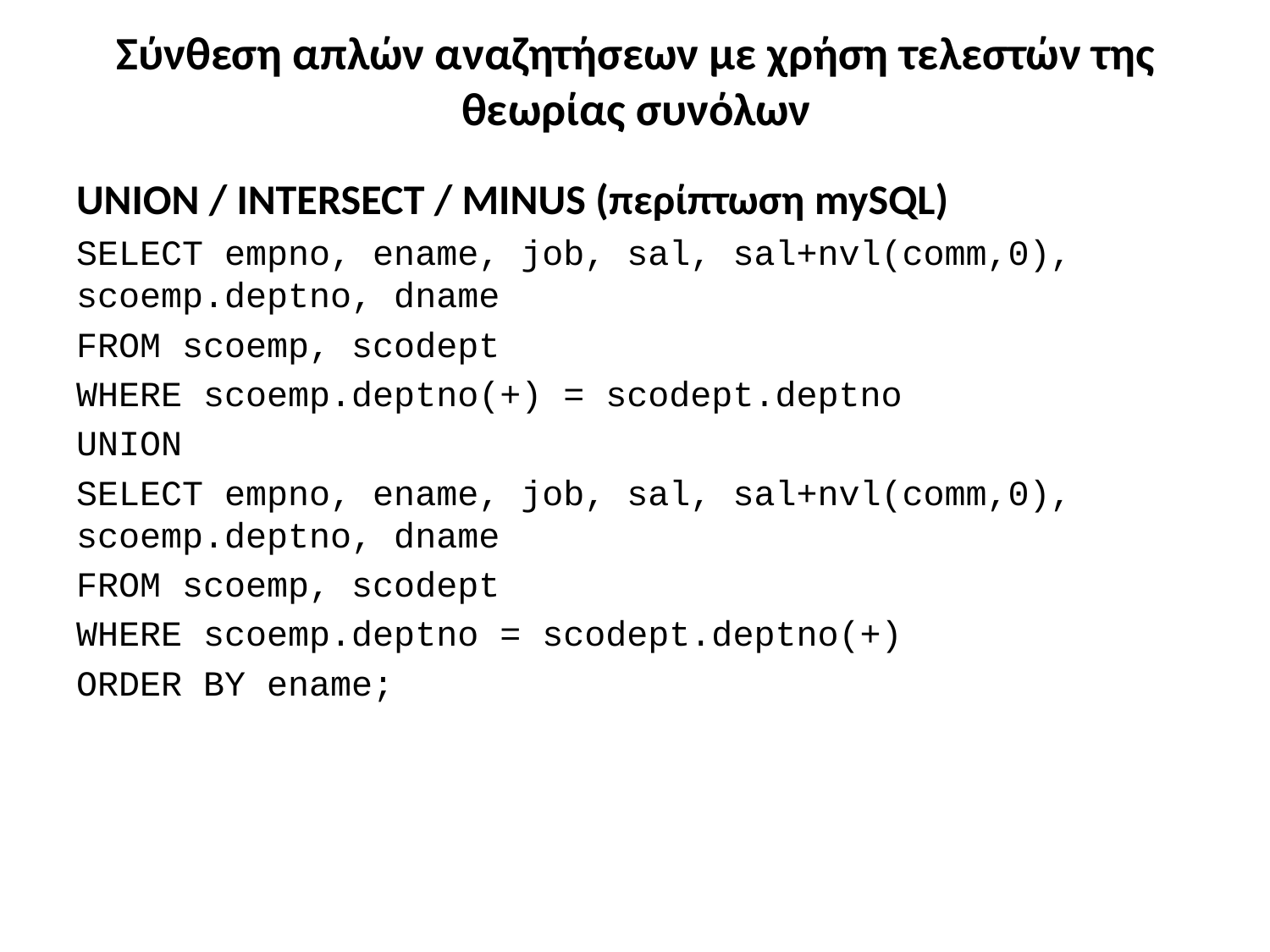

# Σύνθεση απλών αναζητήσεων με χρήση τελεστών της θεωρίας συνόλων
UNION / INTERSECT / MINUS (περίπτωση mySQL)
SELECT empno, ename, job, sal, sal+nvl(comm,0), scoemp.deptno, dname
FROM scoemp, scodept
WHERE scoemp.deptno(+) = scodept.deptno
UNION
SELECT empno, ename, job, sal, sal+nvl(comm,0), scoemp.deptno, dname
FROM scoemp, scodept
WHERE scoemp.deptno = scodept.deptno(+)
ORDER BY ename;